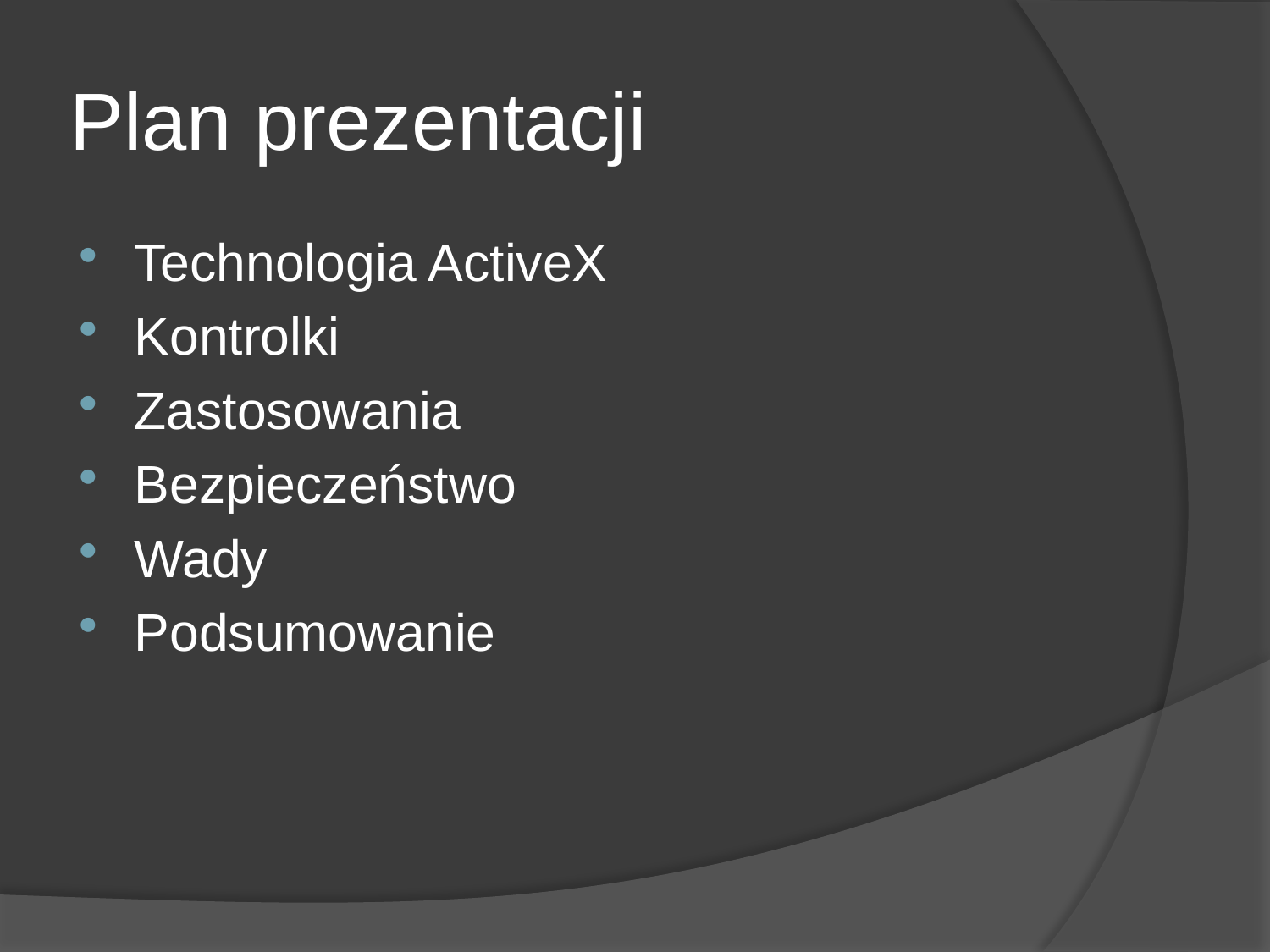

# Plan prezentacji
Technologia ActiveX
Kontrolki
Zastosowania
Bezpieczeństwo
Wady
Podsumowanie